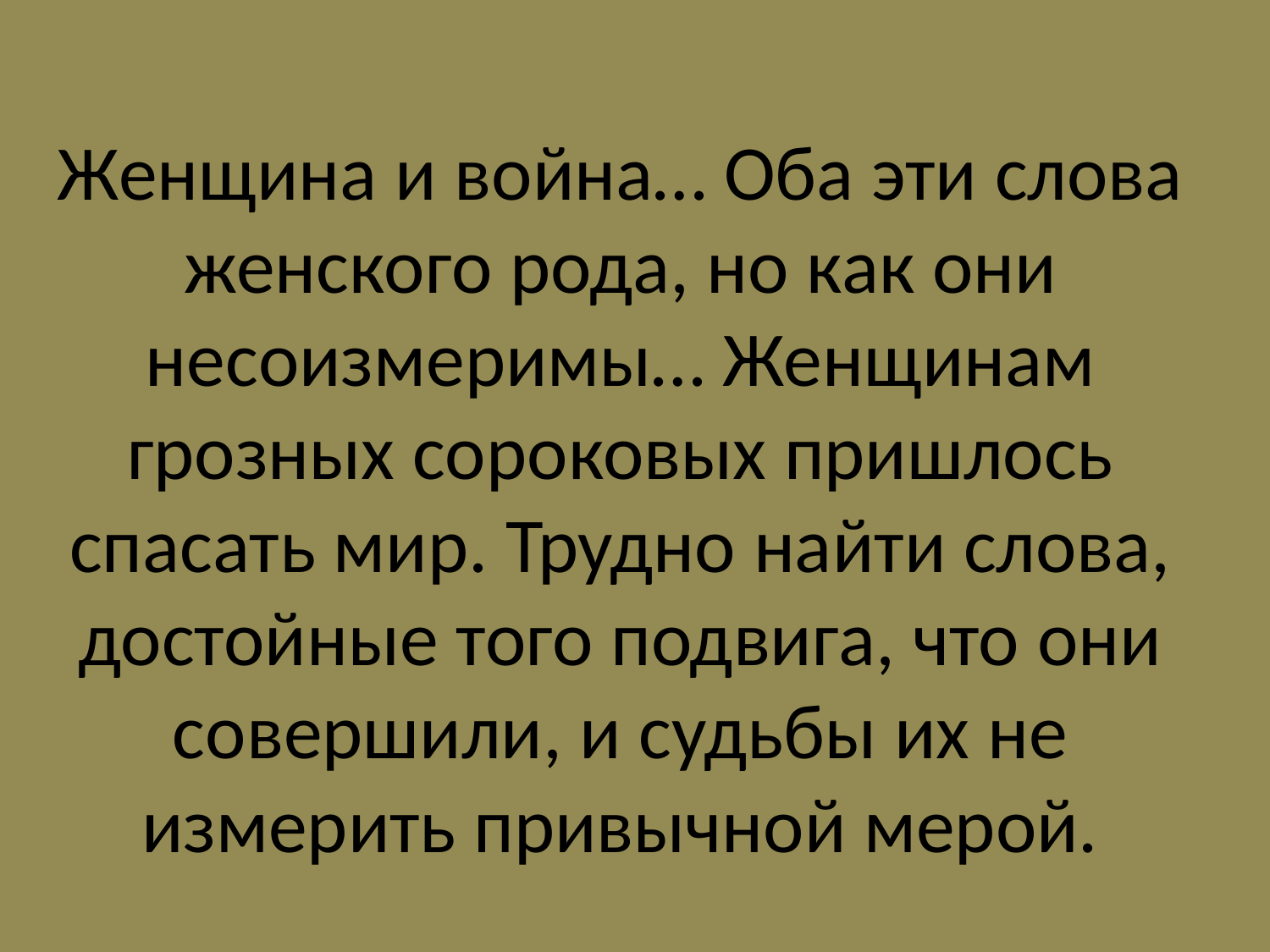

# Женщина и война… Оба эти слова женского рода, но как они несоизмеримы… Женщинам грозных сороковых пришлось спасать мир. Трудно найти слова, достойные того подвига, что они совершили, и судьбы их не измерить привычной мерой.